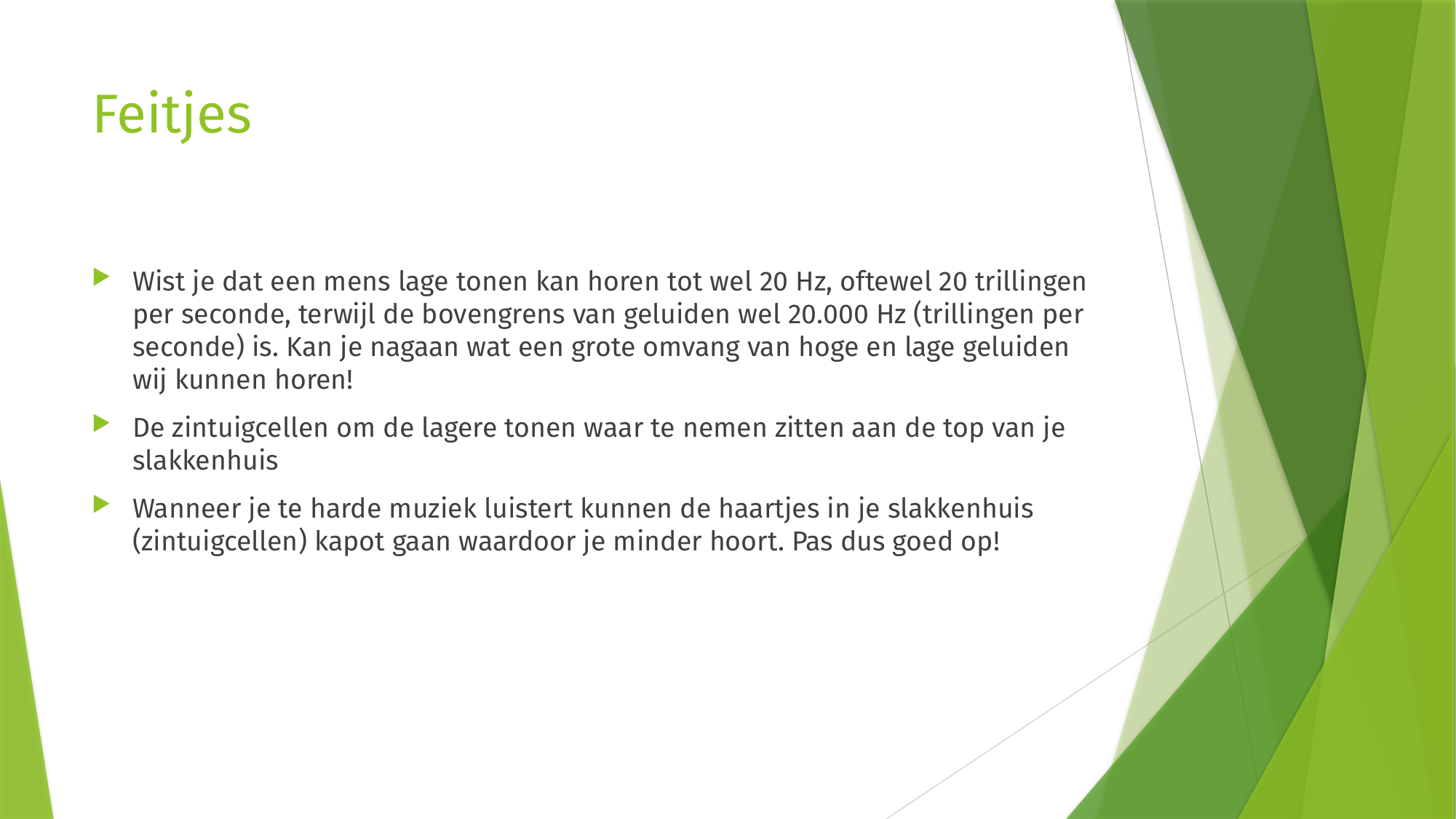

# Feitjes
Wist je dat een mens lage tonen kan horen tot wel 20 Hz, oftewel 20 trillingen per seconde, terwijl de bovengrens van geluiden wel 20.000 Hz (trillingen per seconde) is. Kan je nagaan wat een grote omvang van hoge en lage geluiden wij kunnen horen!
De zintuigcellen om de lagere tonen waar te nemen zitten aan de top van je slakkenhuis
Wanneer je te harde muziek luistert kunnen de haartjes in je slakkenhuis (zintuigcellen) kapot gaan waardoor je minder hoort. Pas dus goed op!